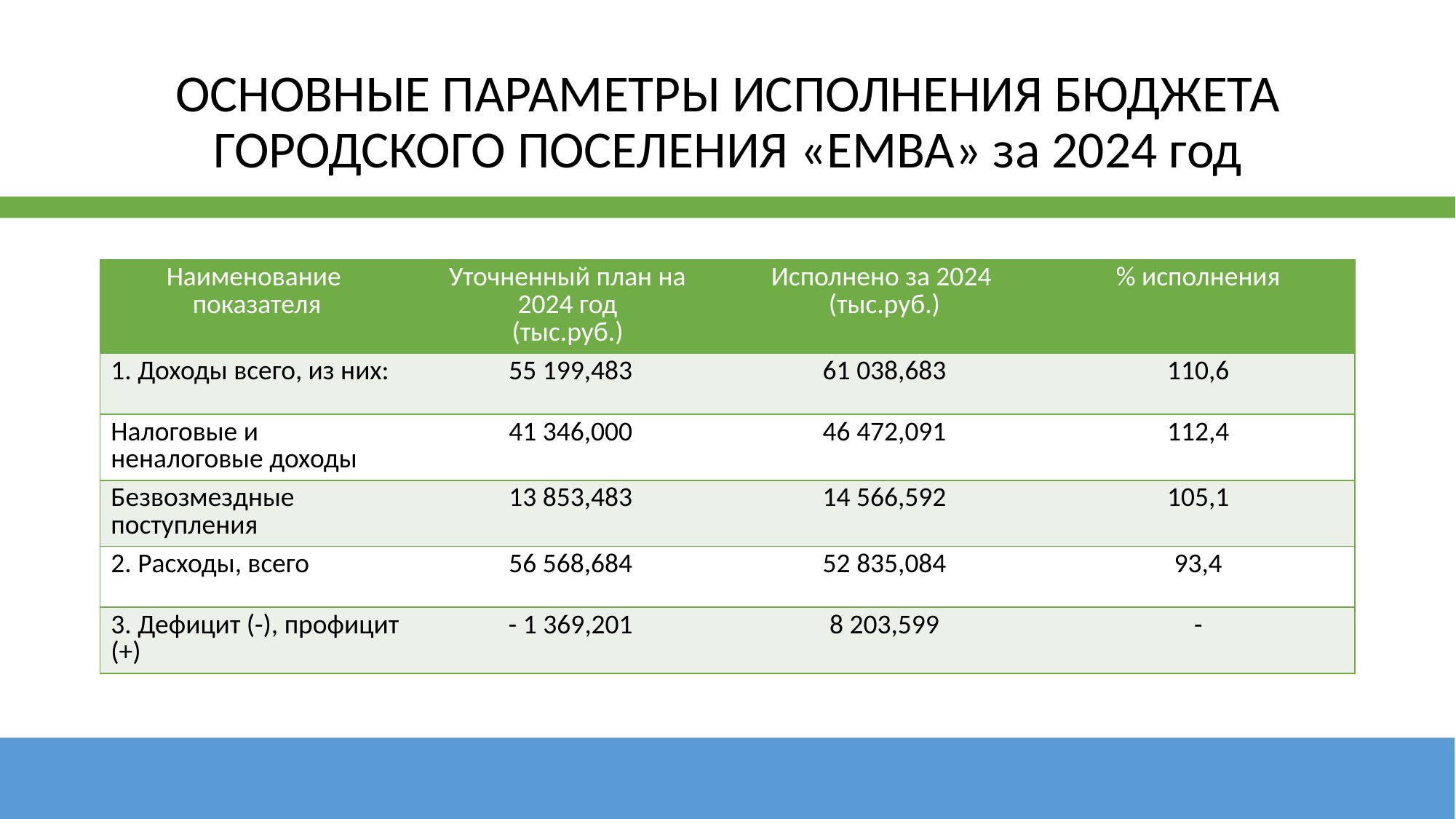

# ОСНОВНЫЕ ПАРАМЕТРЫ ИСПОЛНЕНИЯ БЮДЖЕТА ГОРОДСКОГО ПОСЕЛЕНИЯ «ЕМВА» за 2024 год
| Наименование показателя | Уточненный план на 2024 год (тыс.руб.) | Исполнено за 2024 (тыс.руб.) | % исполнения |
| --- | --- | --- | --- |
| 1. Доходы всего, из них: | 55 199,483 | 61 038,683 | 110,6 |
| Налоговые и неналоговые доходы | 41 346,000 | 46 472,091 | 112,4 |
| Безвозмездные поступления | 13 853,483 | 14 566,592 | 105,1 |
| 2. Расходы, всего | 56 568,684 | 52 835,084 | 93,4 |
| 3. Дефицит (-), профицит (+) | - 1 369,201 | 8 203,599 | - |